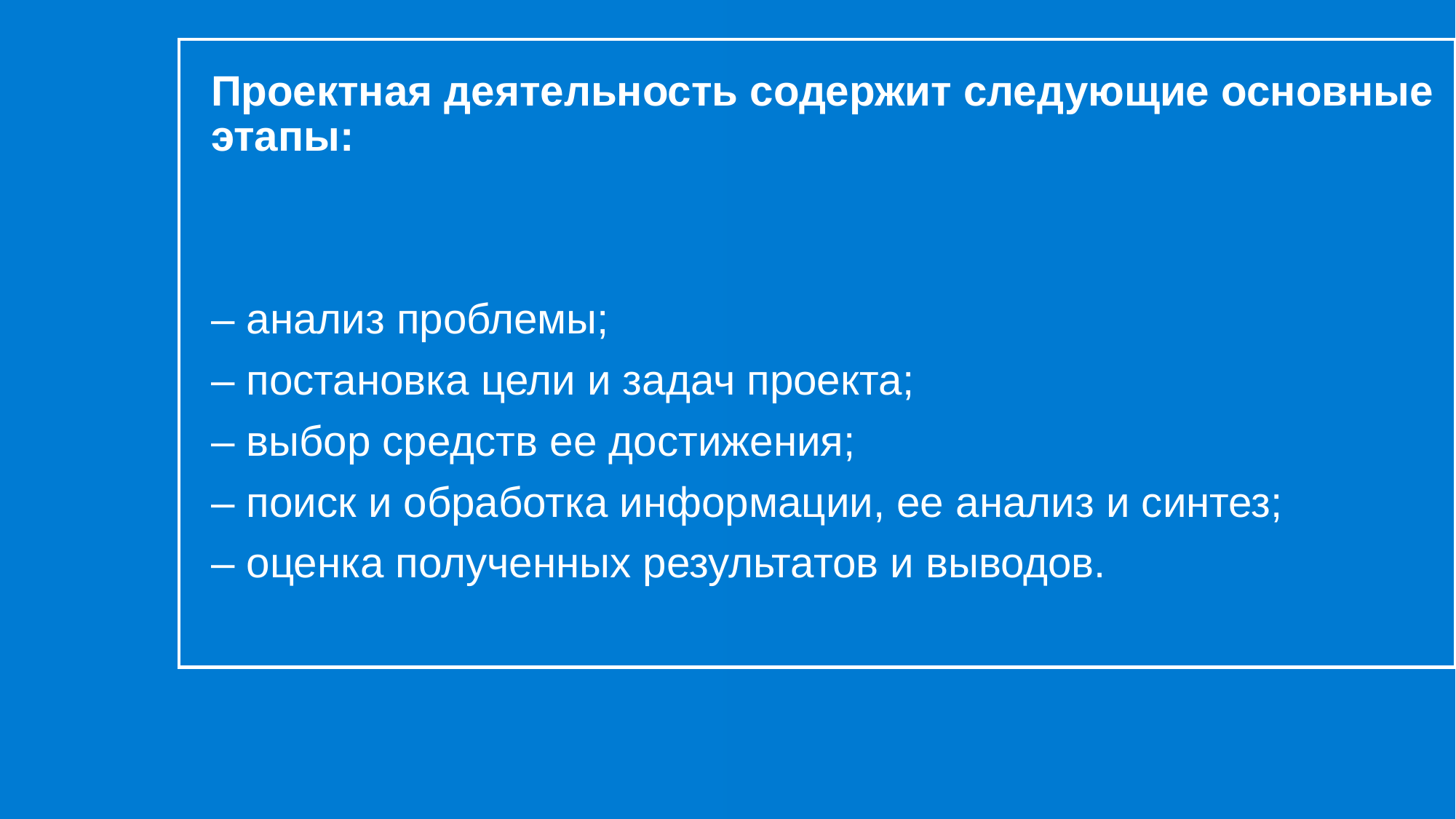

Проектная деятельность содержит следующие основные этапы:

– анализ проблемы;
– постановка цели и задач проекта;
– выбор средств ее достижения;
– поиск и обработка информации, ее анализ и синтез;
– оценка полученных результатов и выводов.